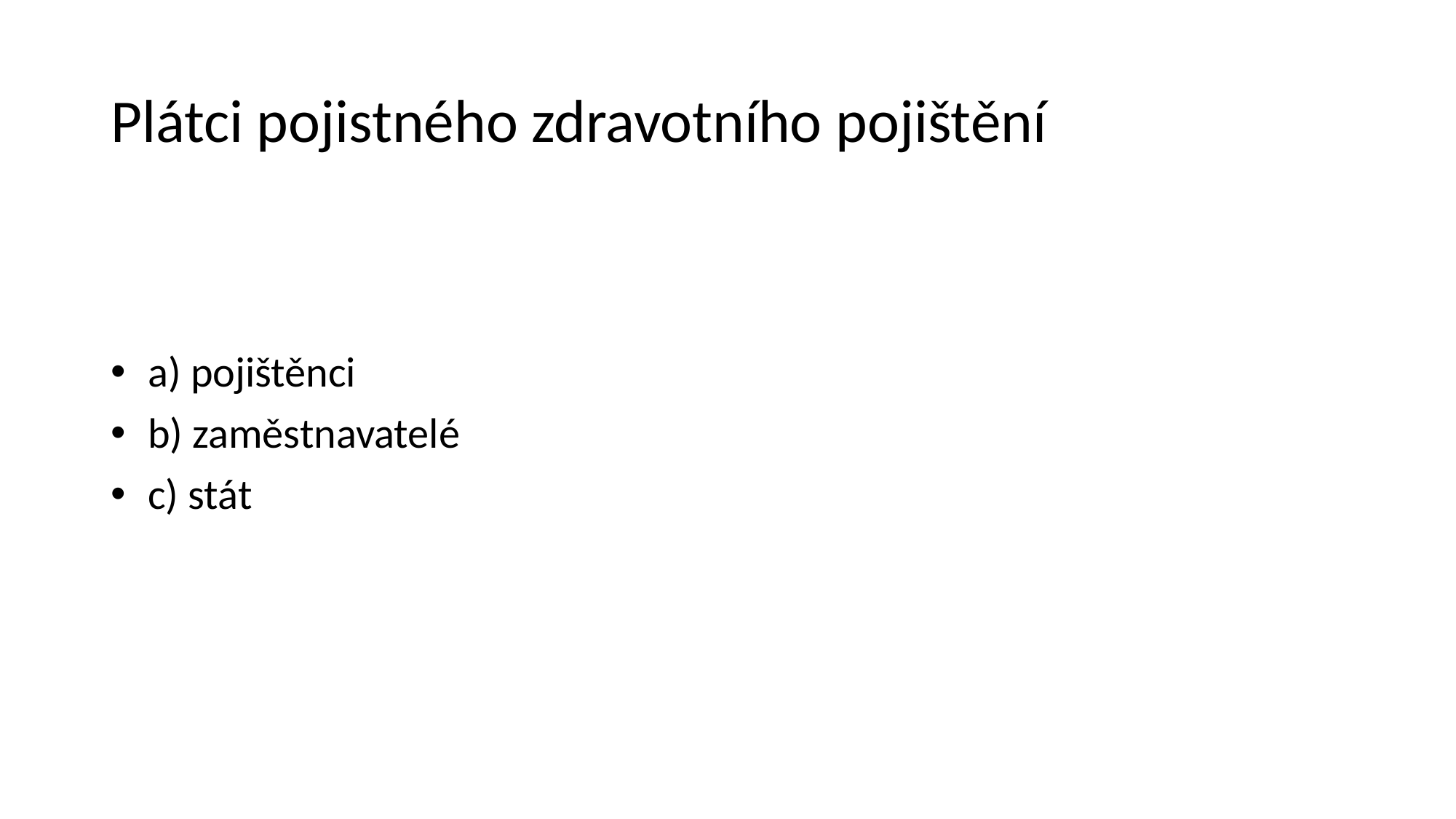

Plátci pojistného zdravotního pojištění

 a) pojištěnci
 b) zaměstnavatelé
 c) stát